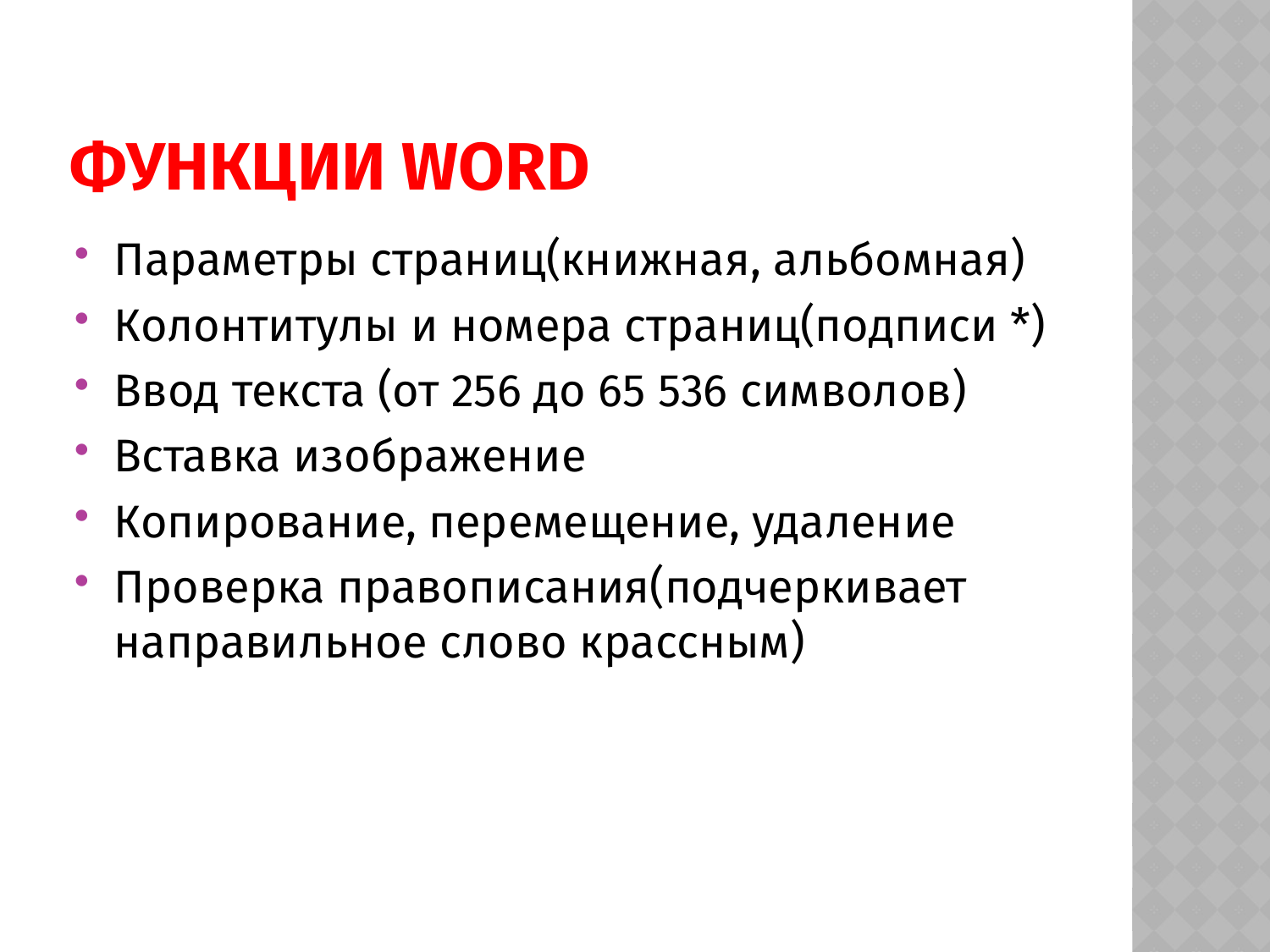

# Функции Word
Параметры страниц(книжная, альбомная)
Колонтитулы и номера страниц(подписи *)
Ввод текста (от 256 до 65 536 символов)
Вставка изображение
Копирование, перемещение, удаление
Проверка правописания(подчеркивает направильное слово крассным)